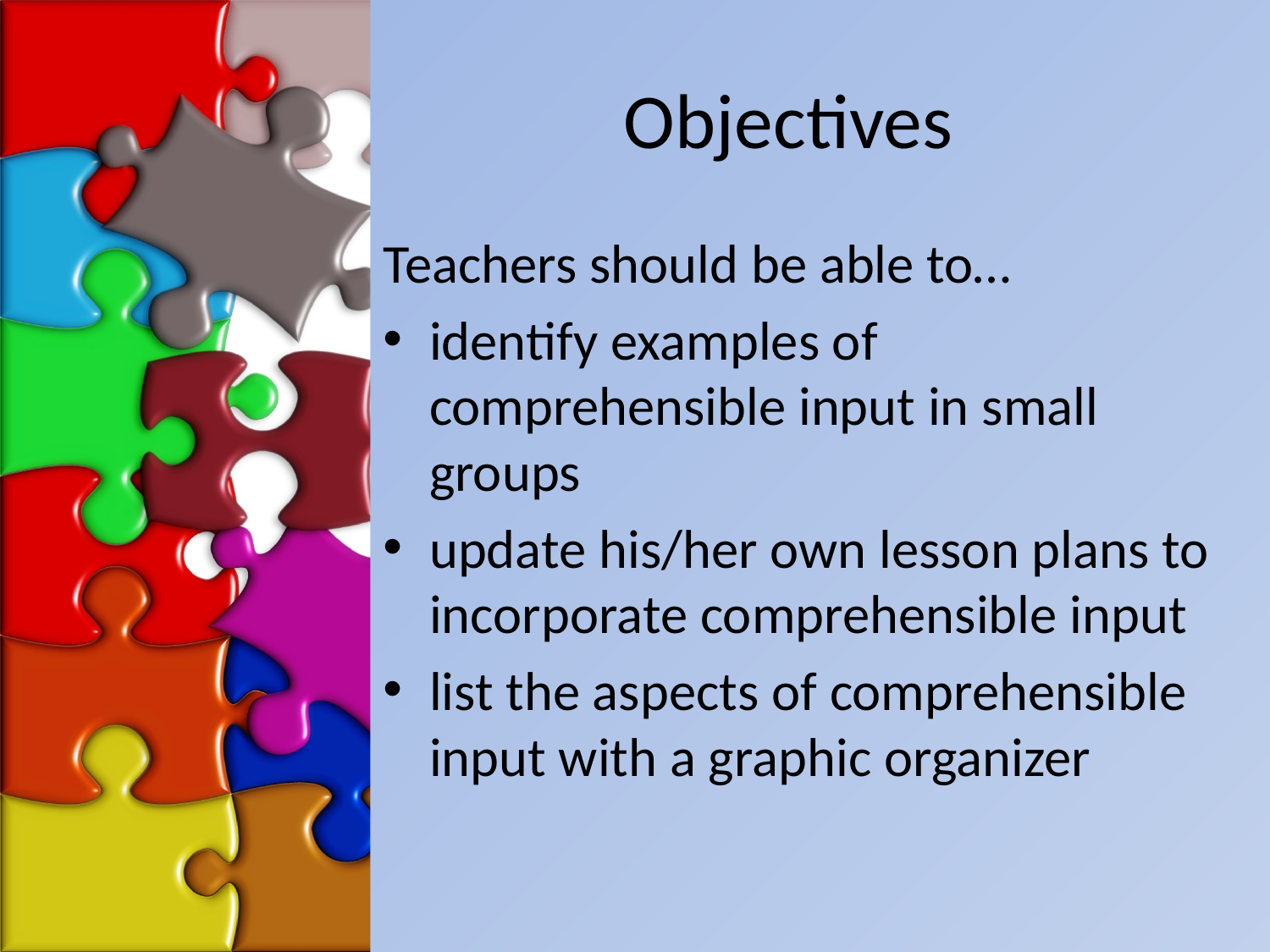

# Objectives
Teachers should be able to…
identify examples of comprehensible input in small groups
update his/her own lesson plans to incorporate comprehensible input
list the aspects of comprehensible input with a graphic organizer